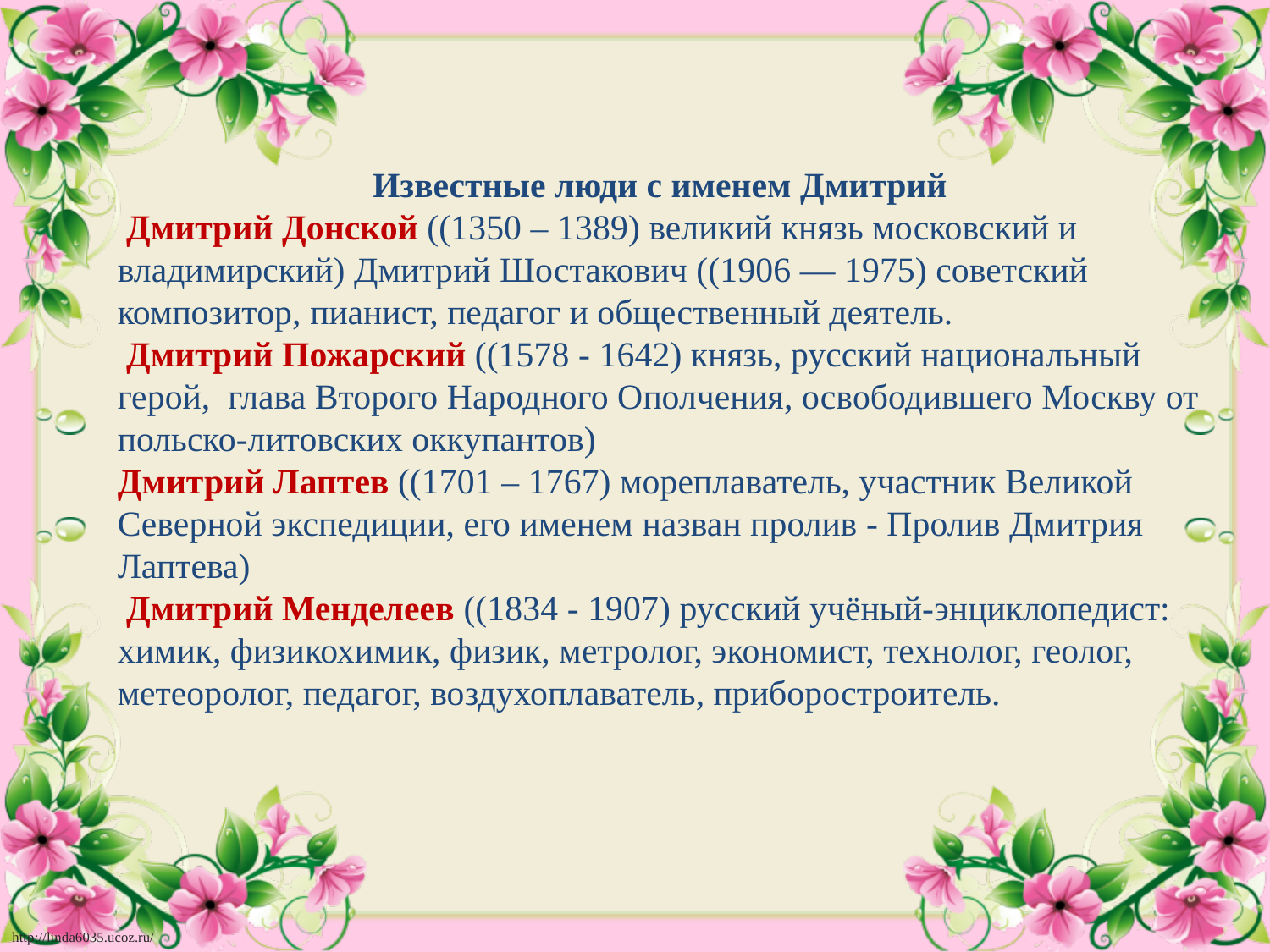

Известные люди с именем Дмитрий
 Дмитрий Донской ((1350 – 1389) великий князь московский и владимирский) Дмитрий Шостакович ((1906 — 1975) советский композитор, пианист, педагог и общественный деятель.
 Дмитрий Пожарский ((1578 - 1642) князь, русский национальный герой,  глава Второго Народного Ополчения, освободившего Москву от польско-литовских оккупантов)
Дмитрий Лаптев ((1701 – 1767) мореплаватель, участник Великой Северной экспедиции, его именем назван пролив - Пролив Дмитрия Лаптева)
 Дмитрий Менделеев ((1834 - 1907) русский учёный-энциклопедист: химик, физикохимик, физик, метролог, экономист, технолог, геолог, метеоролог, педагог, воздухоплаватель, приборостроитель.